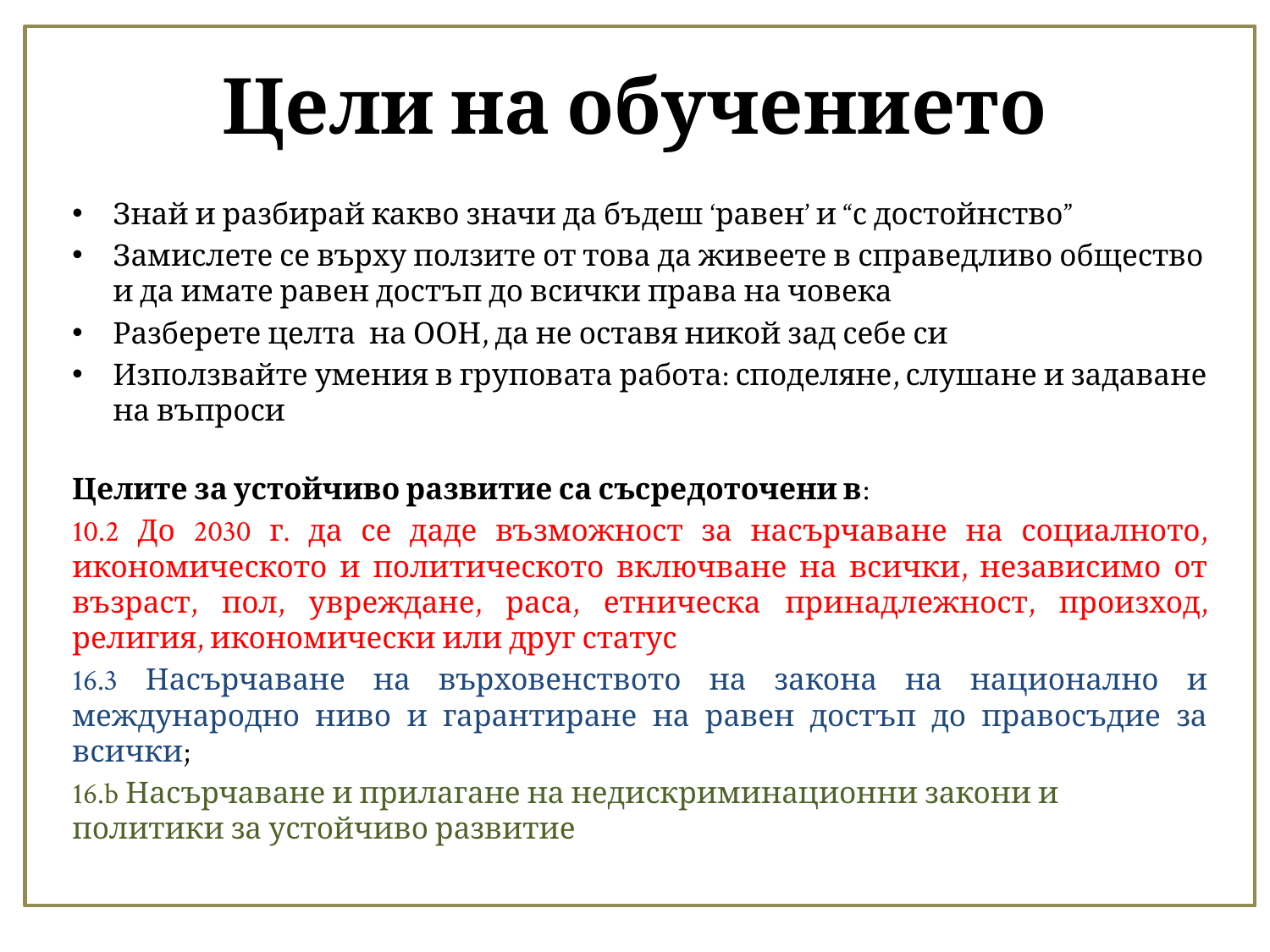

# Цели на обучението
Знай и разбирай какво значи да бъдеш ‘равен’ и “с достойнство”
Замислете се върху ползите от това да живеете в справедливо общество и да имате равен достъп до всички права на човека
Разберете целта  на ООН, да не оставя никой зад себе си
Използвайте умения в груповата работа: споделяне, слушане и задаване на въпроси

Целите за устойчиво развитие са съсредоточени в:
10.2 До 2030 г. да се даде възможност за насърчаване на социалното, икономическото и политическото включване на всички, независимо от възраст, пол, увреждане, раса, етническа принадлежност, произход, религия, икономически или друг статус
16.3 Насърчаване на върховенството на закона на национално и международно ниво и гарантиране на равен достъп до правосъдие за всички;
16.b Насърчаване и прилагане на недискриминационни закони и политики за устойчиво развитие